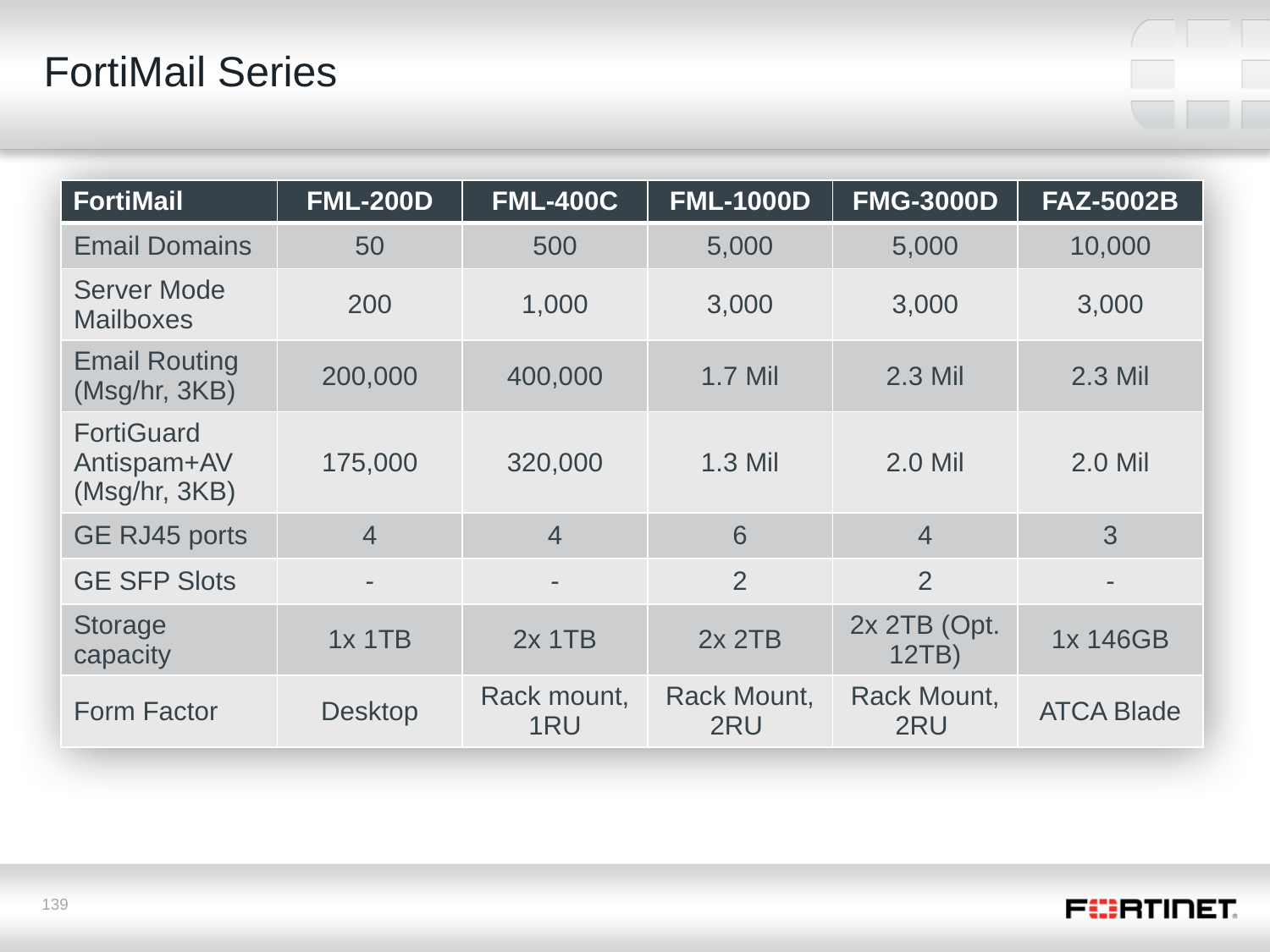

# FortiMail Series
| FortiMail | FML-200D | FML-400C | FML-1000D | FMG-3000D | FAZ-5002B |
| --- | --- | --- | --- | --- | --- |
| Email Domains | 50 | 500 | 5,000 | 5,000 | 10,000 |
| Server Mode Mailboxes | 200 | 1,000 | 3,000 | 3,000 | 3,000 |
| Email Routing (Msg/hr, 3KB) | 200,000 | 400,000 | 1.7 Mil | 2.3 Mil | 2.3 Mil |
| FortiGuard Antispam+AV (Msg/hr, 3KB) | 175,000 | 320,000 | 1.3 Mil | 2.0 Mil | 2.0 Mil |
| GE RJ45 ports | 4 | 4 | 6 | 4 | 3 |
| GE SFP Slots | - | - | 2 | 2 | - |
| Storage capacity | 1x 1TB | 2x 1TB | 2x 2TB | 2x 2TB (Opt. 12TB) | 1x 146GB |
| Form Factor | Desktop | Rack mount, 1RU | Rack Mount, 2RU | Rack Mount, 2RU | ATCA Blade |